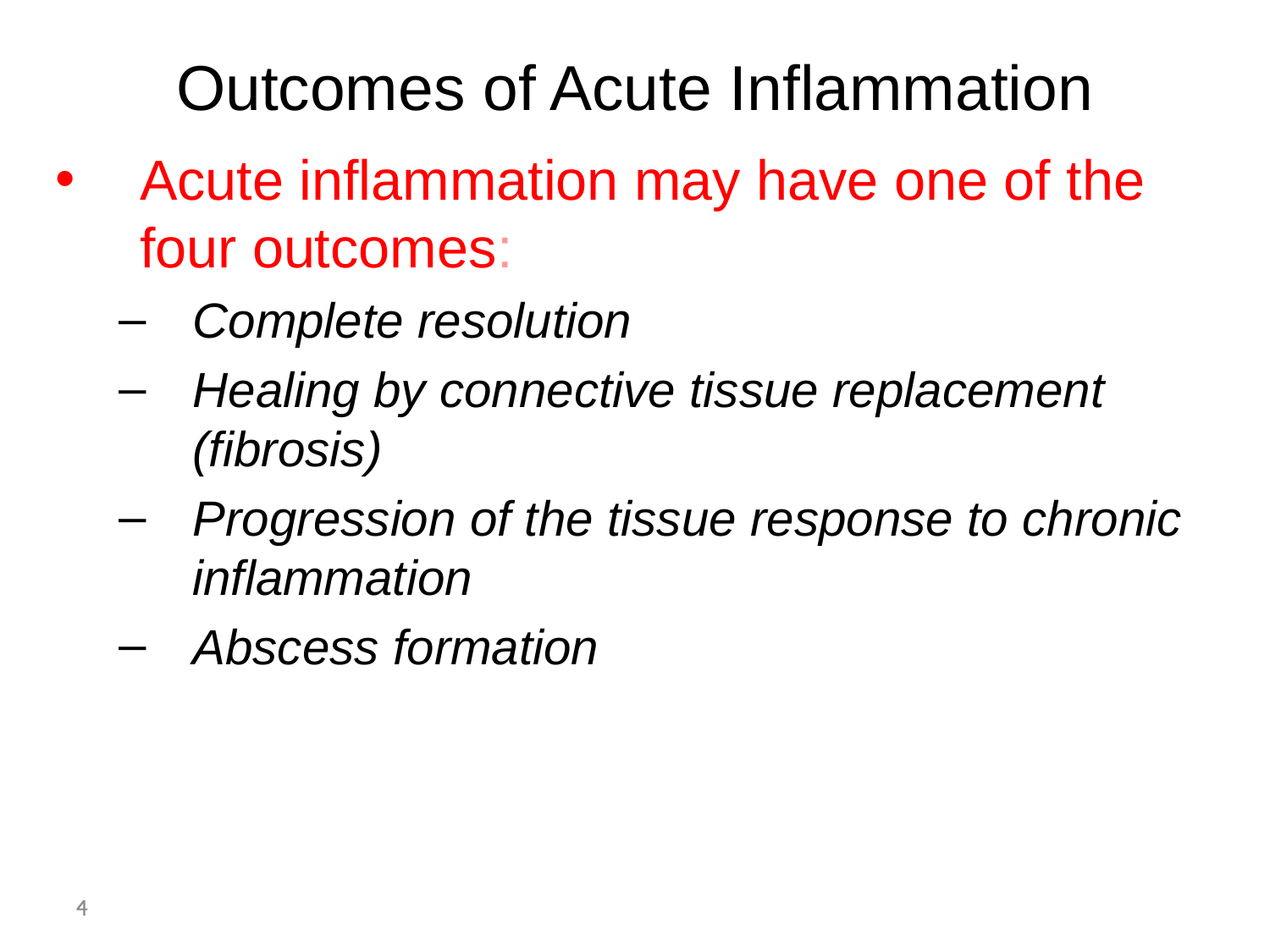

# Outcomes of Acute Inflammation
Acute inflammation may have one of the four outcomes:
Complete resolution
Healing by connective tissue replacement (fibrosis)
Progression of the tissue response to chronic inflammation
Abscess formation
4